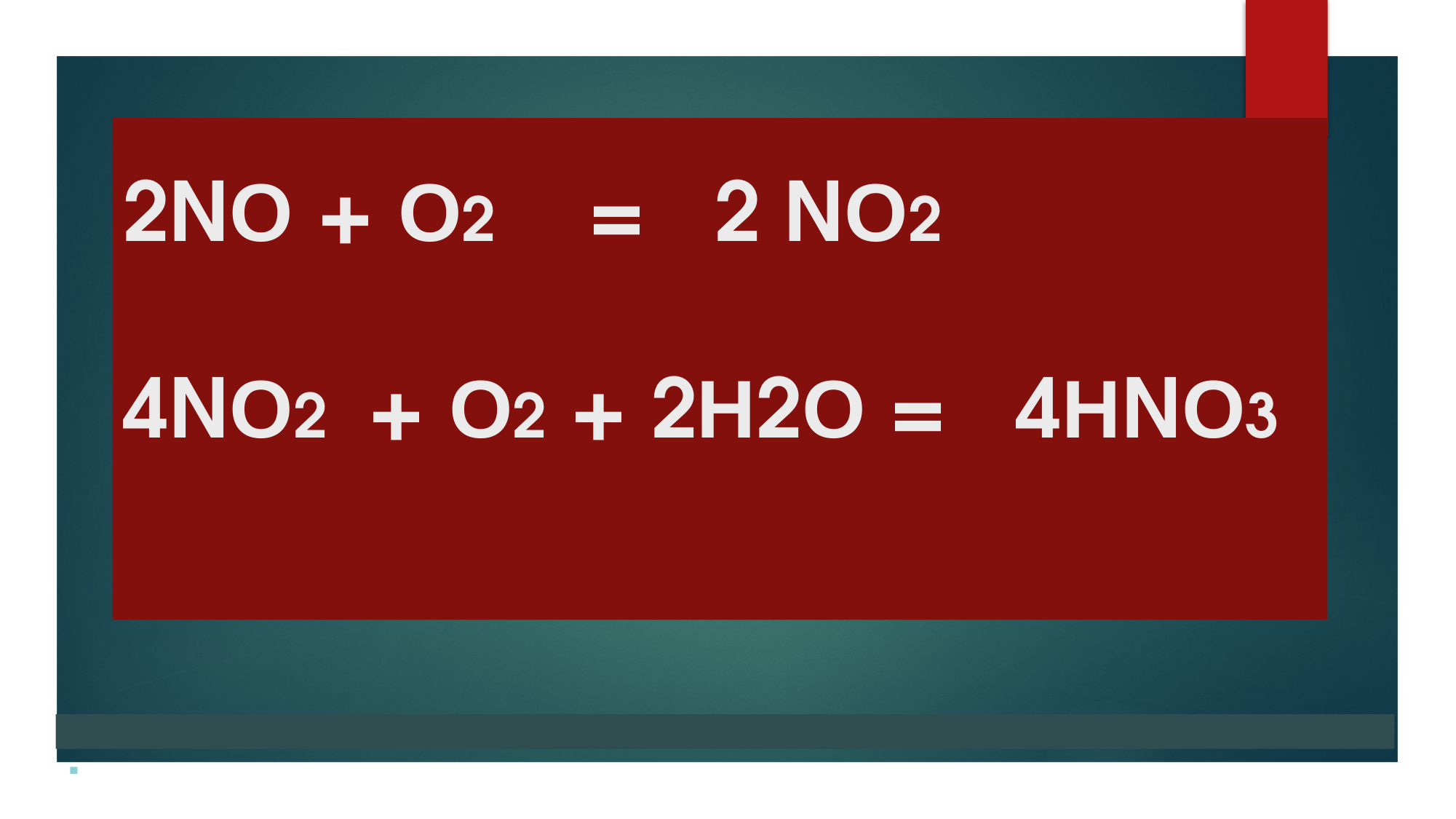

# 2NО + О2    =   2 NО2 4NО2  + О2 + 2Н2О =   4НNО3
.